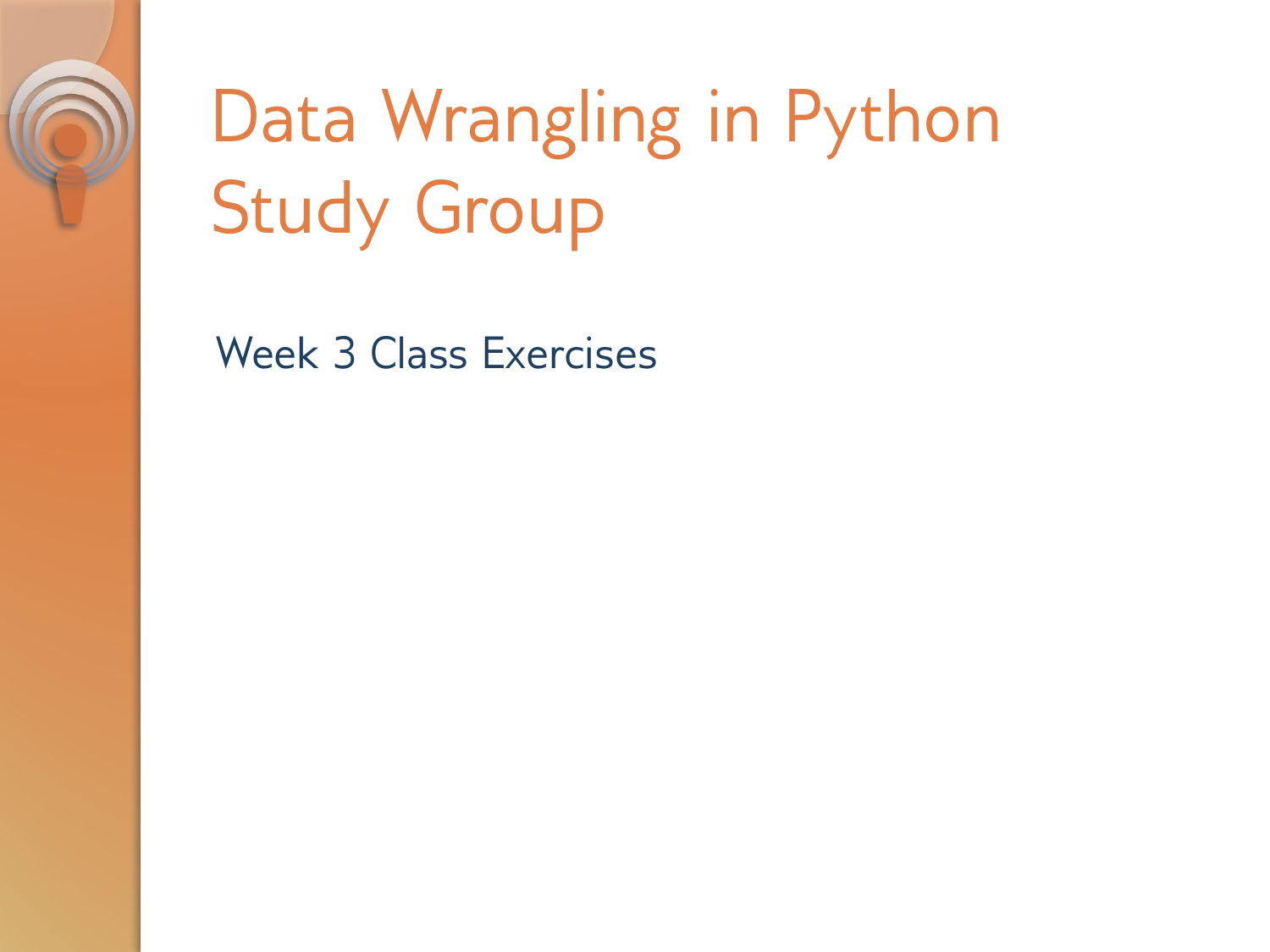

# Data Wrangling in Python Study Group

Week 3 Class Exercises